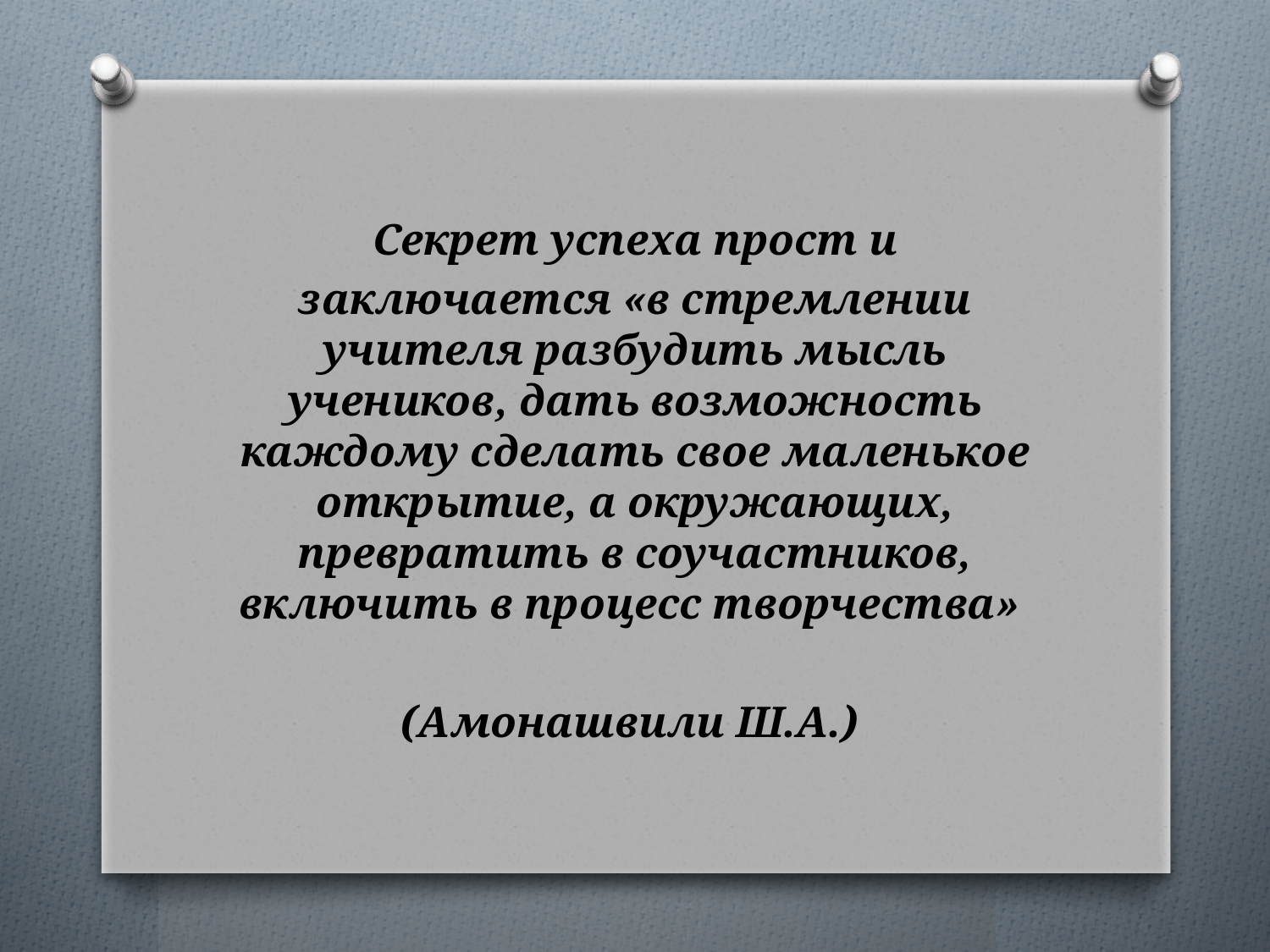

Секрет успеха прост и
заключается «в стремлении учителя разбудить мысль учеников, дать возможность каждому сделать свое маленькое открытие, а окружающих, превратить в соучастников, включить в процесс творчества»

(Амонашвили Ш.А.)